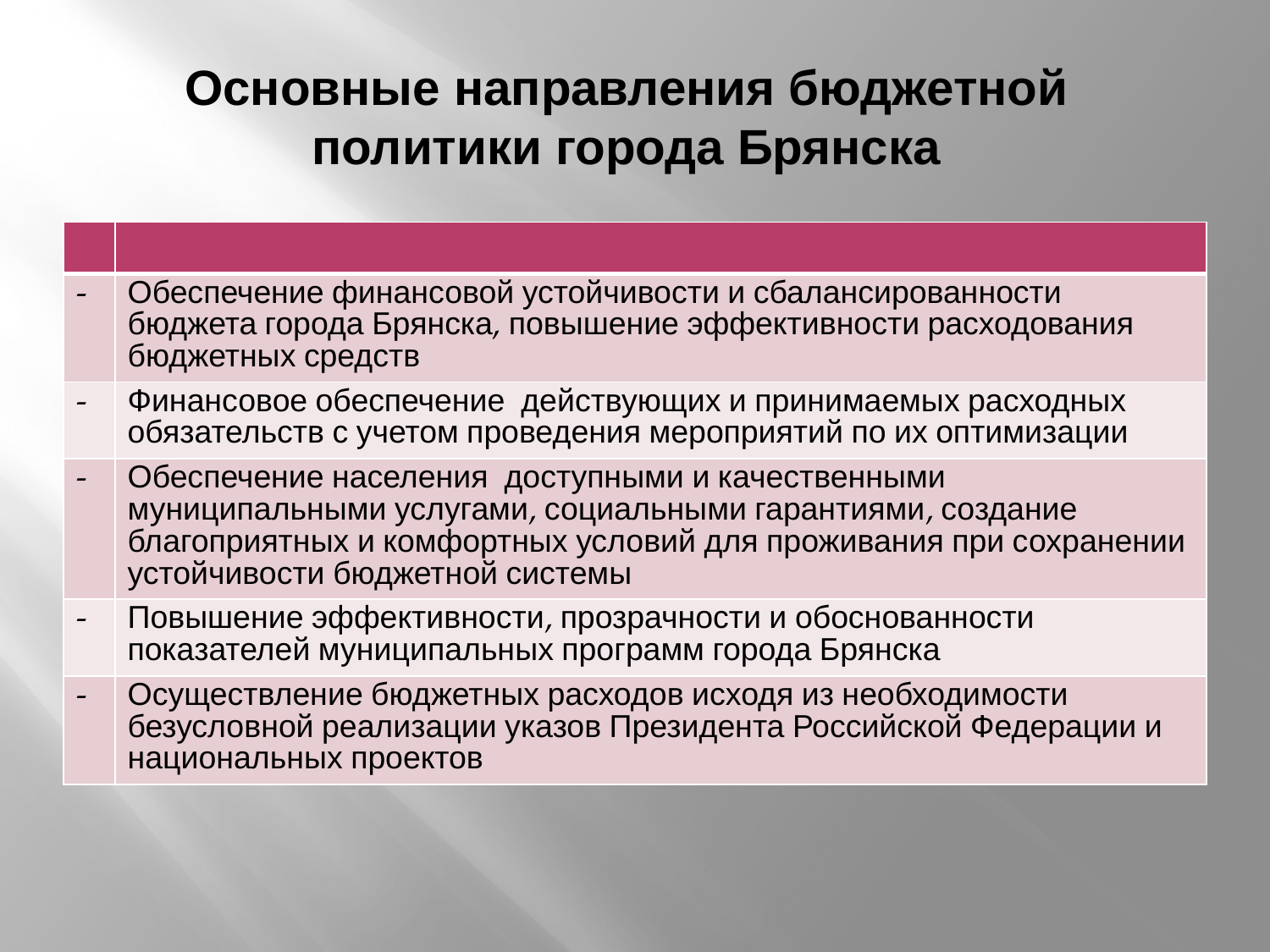

# Основные направления бюджетной политики города Брянска
|  |  |
| --- | --- |
| - | Обеспечение финансовой устойчивости и сбалансированности бюджета города Брянска, повышение эффективности расходования бюджетных средств |
| - | Финансовое обеспечение действующих и принимаемых расходных обязательств с учетом проведения мероприятий по их оптимизации |
| - | Обеспечение населения доступными и качественными муниципальными услугами, социальными гарантиями, создание благоприятных и комфортных условий для проживания при сохранении устойчивости бюджетной системы |
| - | Повышение эффективности, прозрачности и обоснованности показателей муниципальных программ города Брянска |
| - | Осуществление бюджетных расходов исходя из необходимости безусловной реализации указов Президента Российской Федерации и национальных проектов |